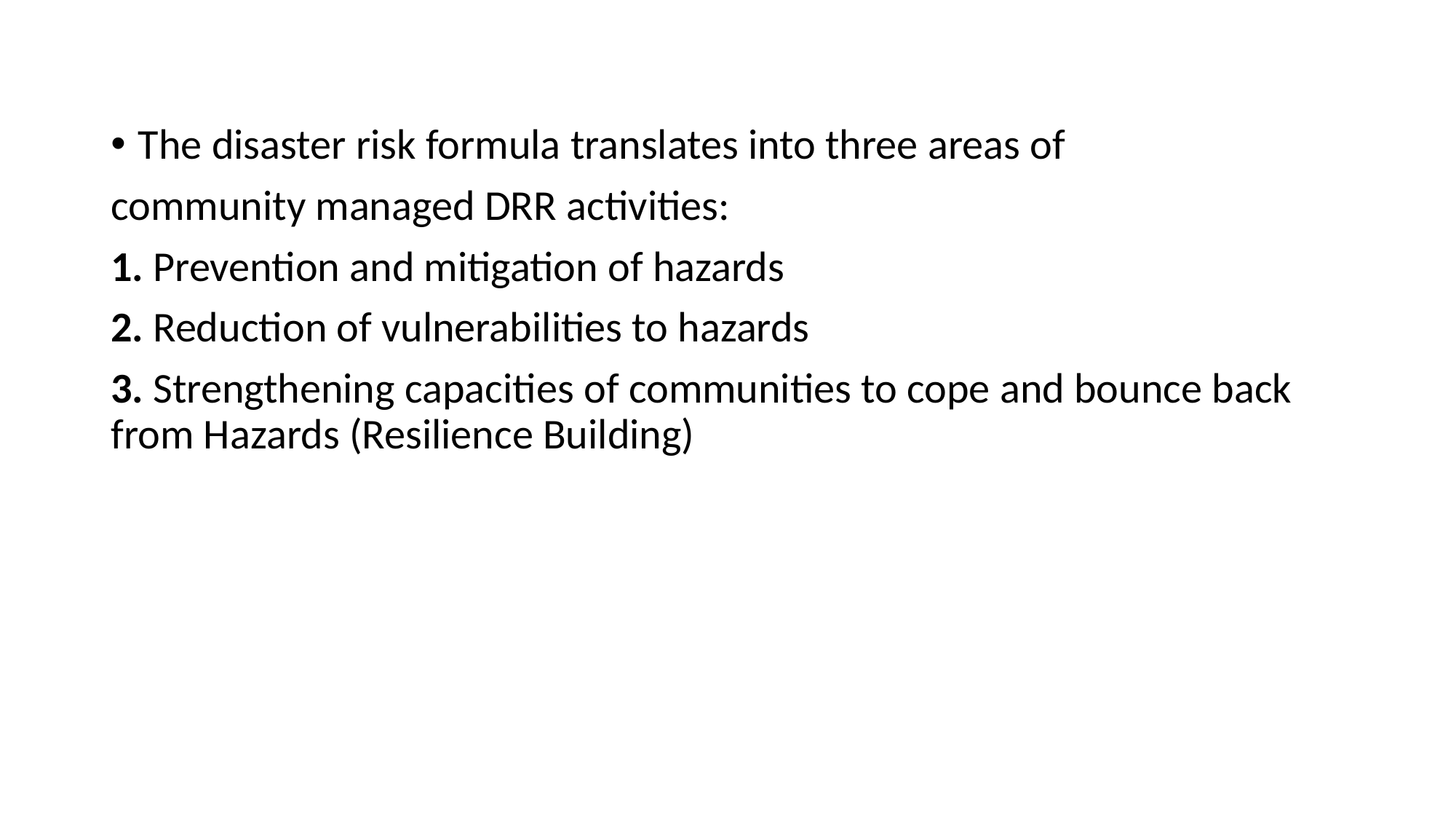

The disaster risk formula translates into three areas of
community managed DRR activities:
1. Prevention and mitigation of hazards
2. Reduction of vulnerabilities to hazards
3. Strengthening capacities of communities to cope and bounce back from Hazards (Resilience Building)